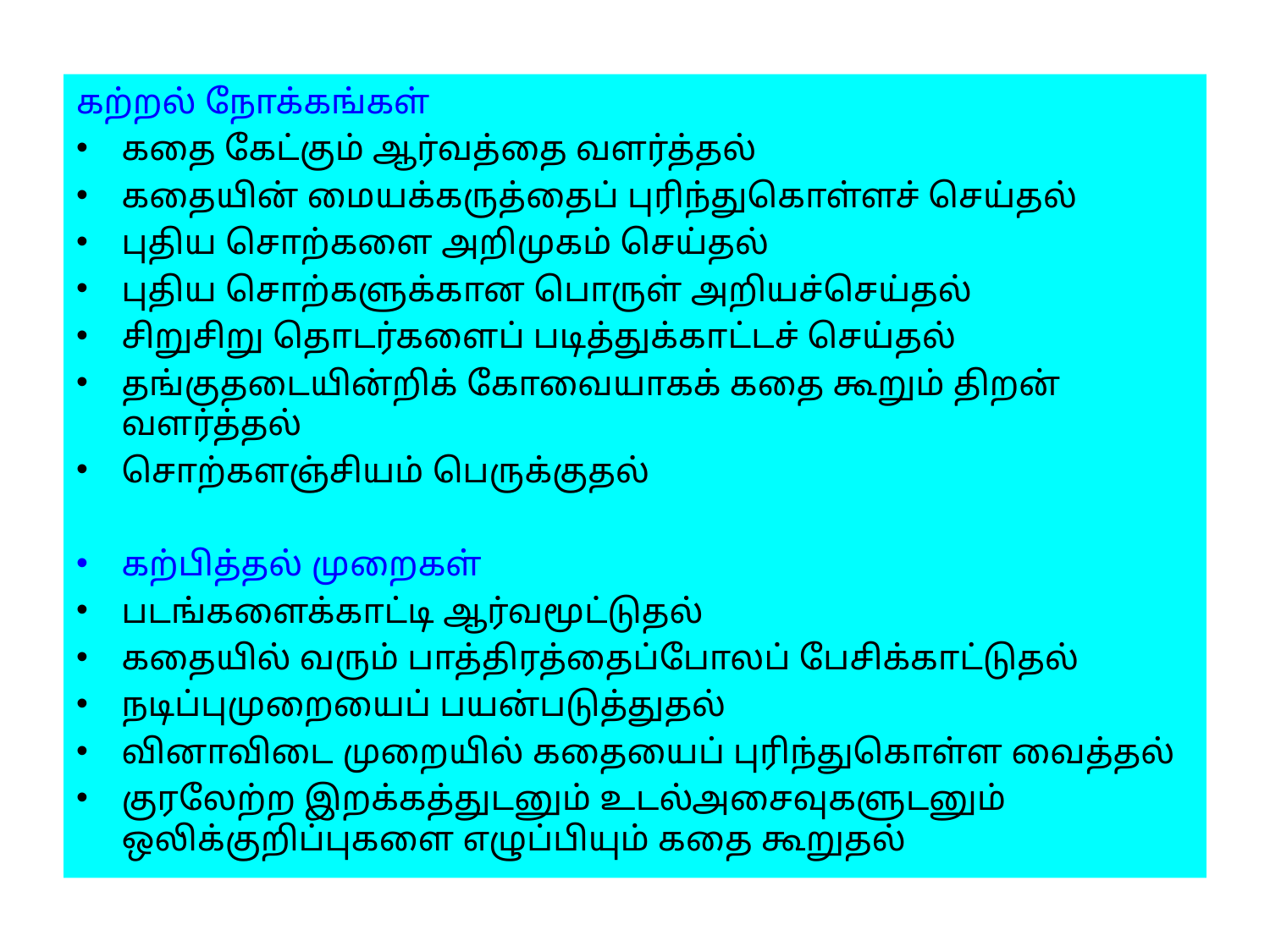

கற்றல் நோக்கங்கள்
கதை கேட்கும் ஆர்வத்தை வளர்த்தல்
கதையின் மையக்கருத்தைப் புரிந்துகொள்ளச் செய்தல்
புதிய சொற்களை அறிமுகம் செய்தல்
புதிய சொற்களுக்கான பொருள் அறியச்செய்தல்
சிறுசிறு தொடர்களைப் படித்துக்காட்டச் செய்தல்
தங்குதடையின்றிக் கோவையாகக் கதை கூறும் திறன் வளர்த்தல்
சொற்களஞ்சியம் பெருக்குதல்

கற்பித்தல் முறைகள்
படங்களைக்காட்டி ஆர்வமூட்டுதல்
கதையில் வரும் பாத்திரத்தைப்போலப் பேசிக்காட்டுதல்
நடிப்புமுறையைப் பயன்படுத்துதல்
வினாவிடை முறையில் கதையைப் புரிந்துகொள்ள வைத்தல்
குரலேற்ற இறக்கத்துடனும் உடல்அசைவுகளுடனும் ஒலிக்குறிப்புகளை எழுப்பியும் கதை கூறுதல்